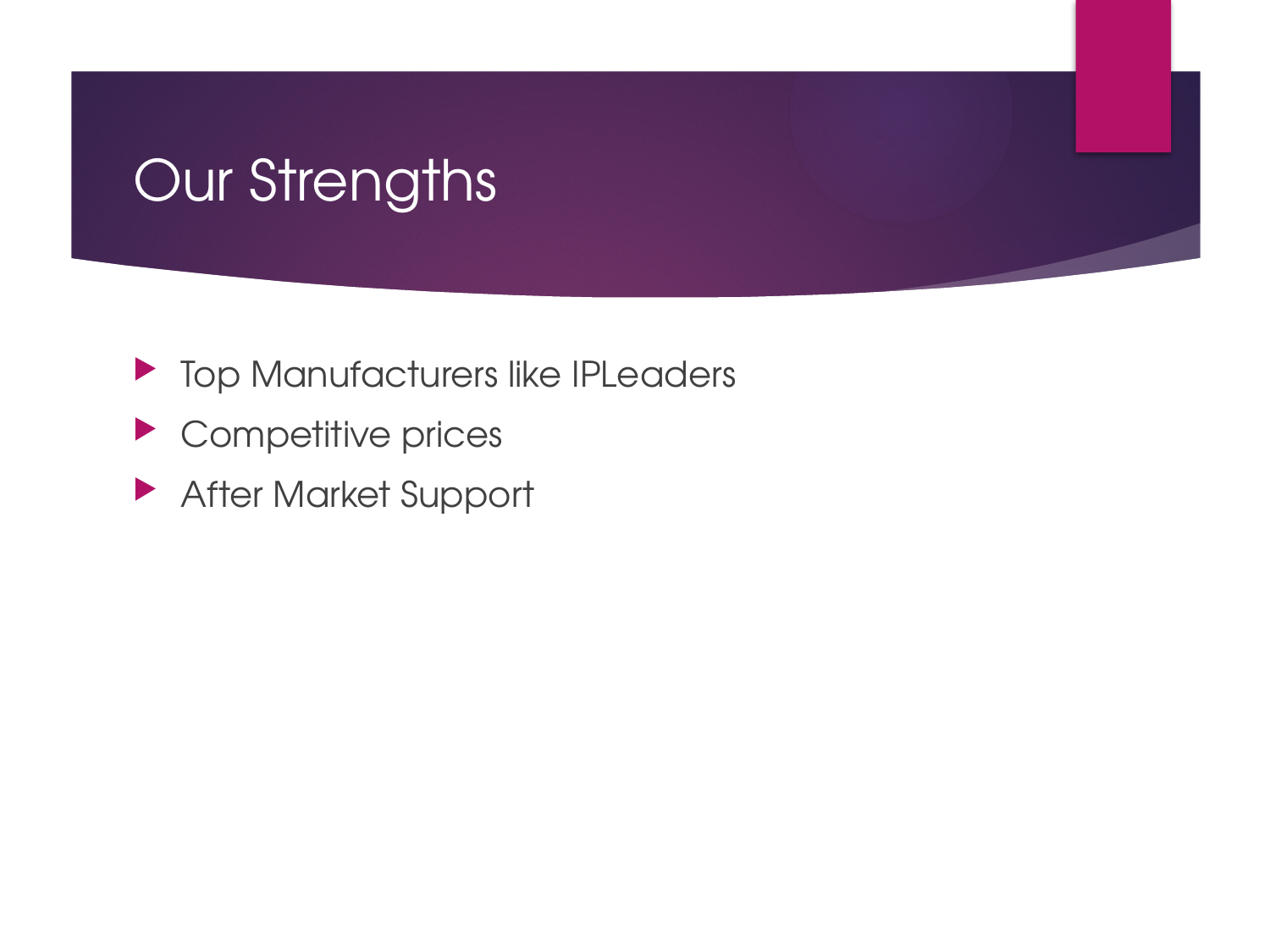

# Our Strengths
Top Manufacturers like IPLeaders
Competitive prices
After Market Support